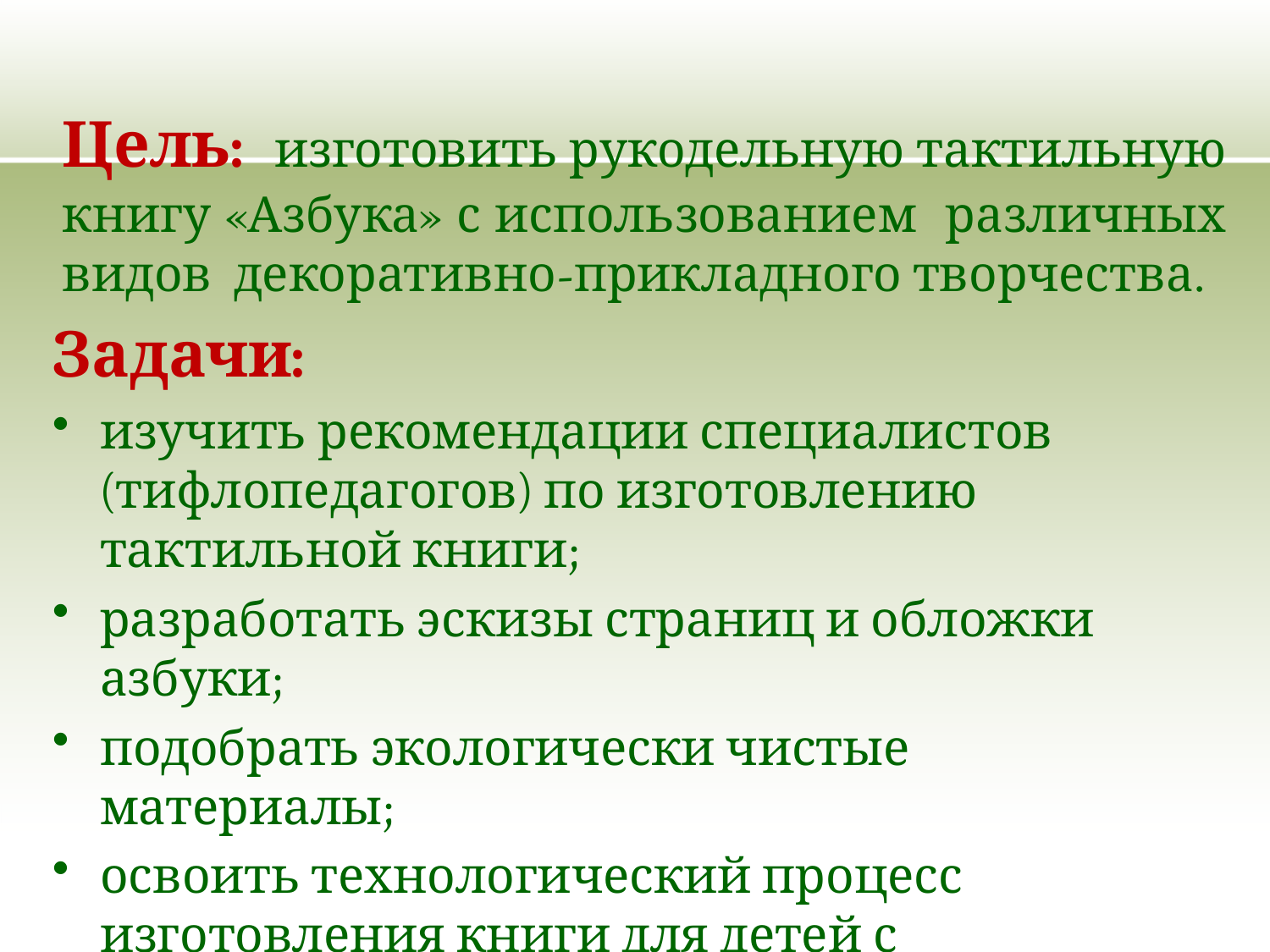

# Цель:  изготовить рукодельную тактильную книгу «Азбука» с использованием  различных видов  декоративно-прикладного творчества.
Задачи:
изучить рекомендации специалистов (тифлопедагогов) по изготовлению тактильной книги;
разработать эскизы страниц и обложки азбуки;
подобрать экологически чистые материалы;
освоить технологический процесс изготовления книги для детей с нарушением зрения.